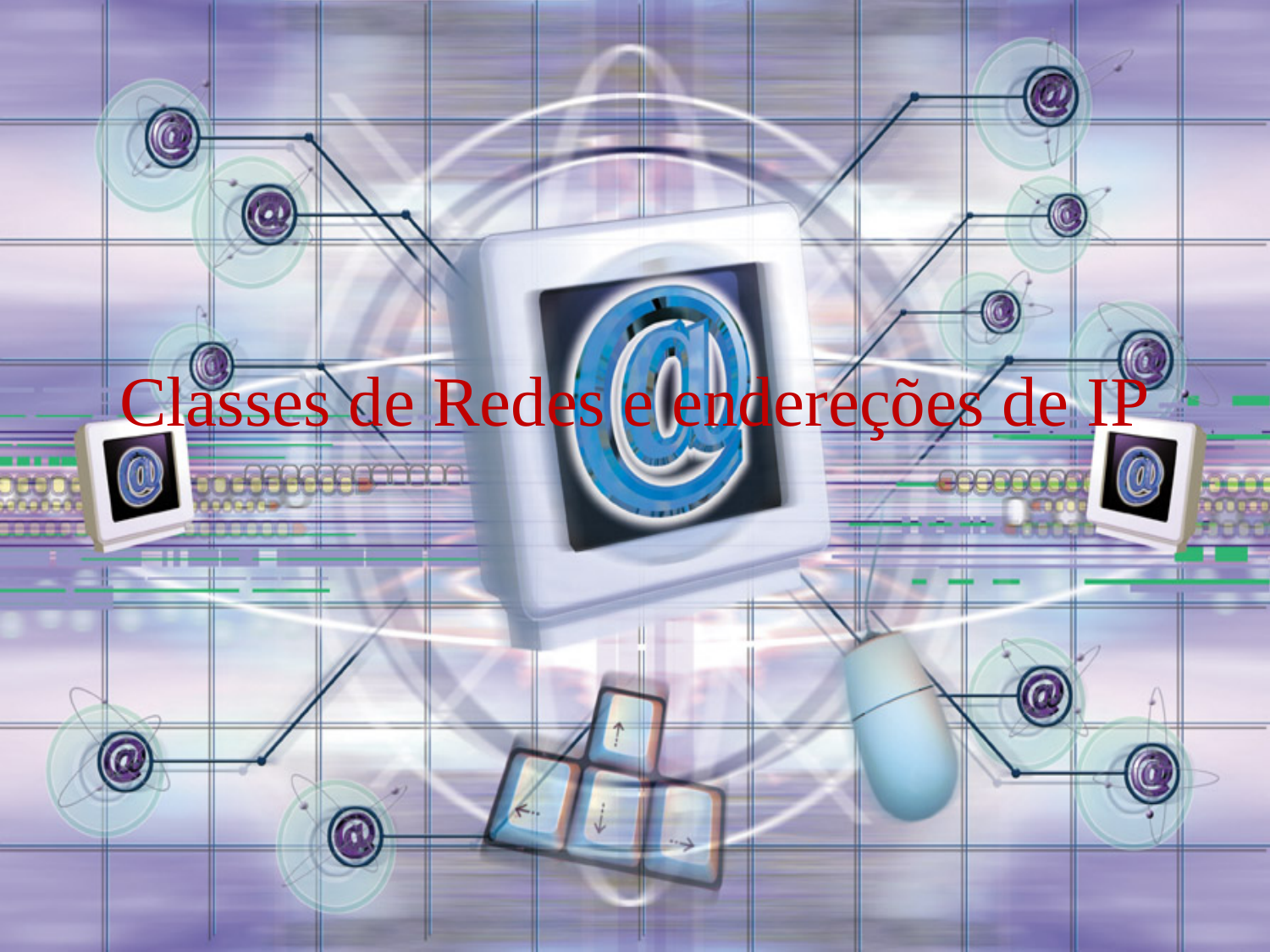

# Classes de Redes e endereções de IP